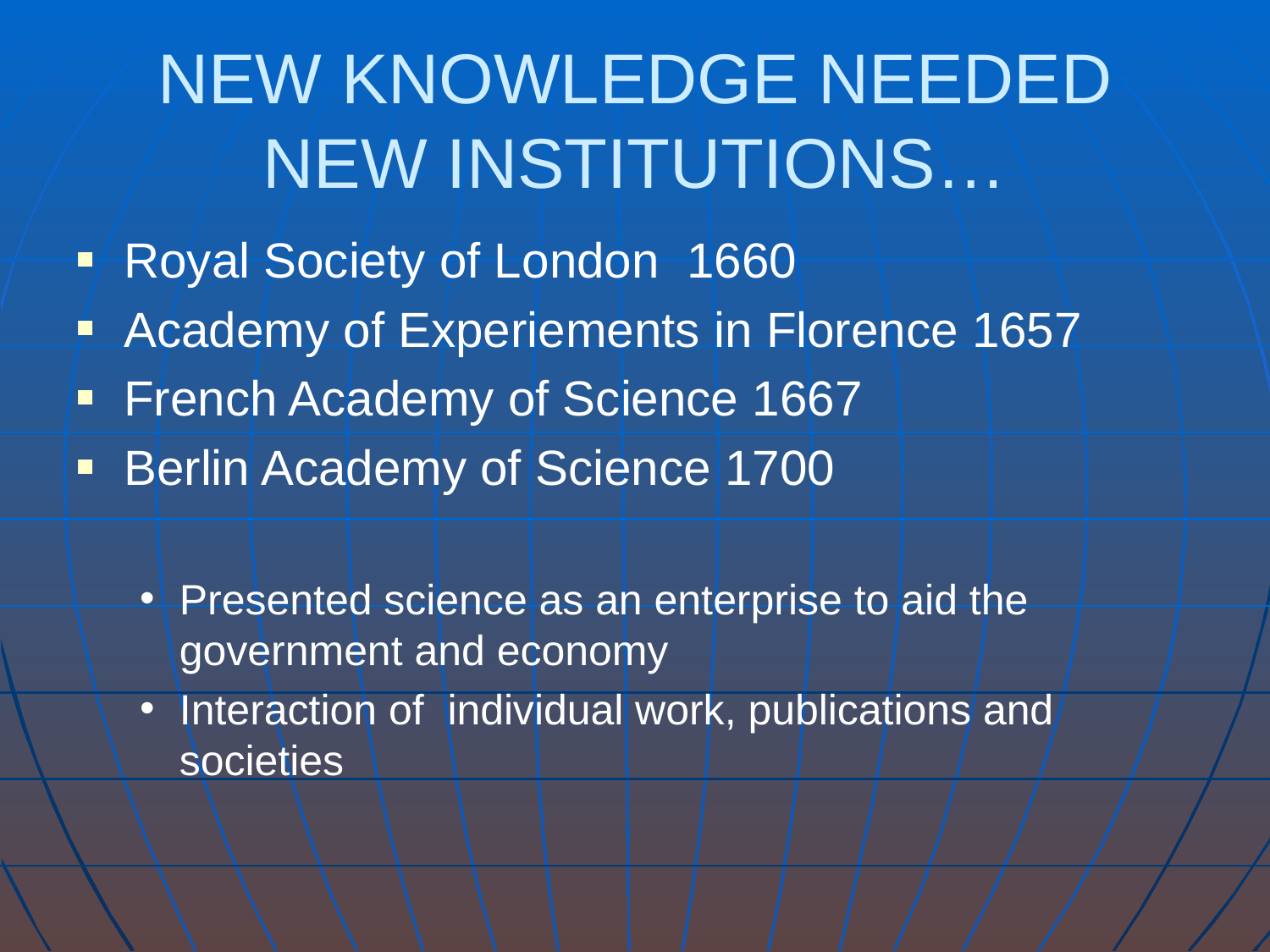

# NEW KNOWLEDGE NEEDED NEW INSTITUTIONS…
Royal Society of London  1660
Academy of Experiements in Florence 1657
French Academy of Science 1667
Berlin Academy of Science 1700

Presented science as an enterprise to aid the government and economy
Interaction of  individual work, publications and societies